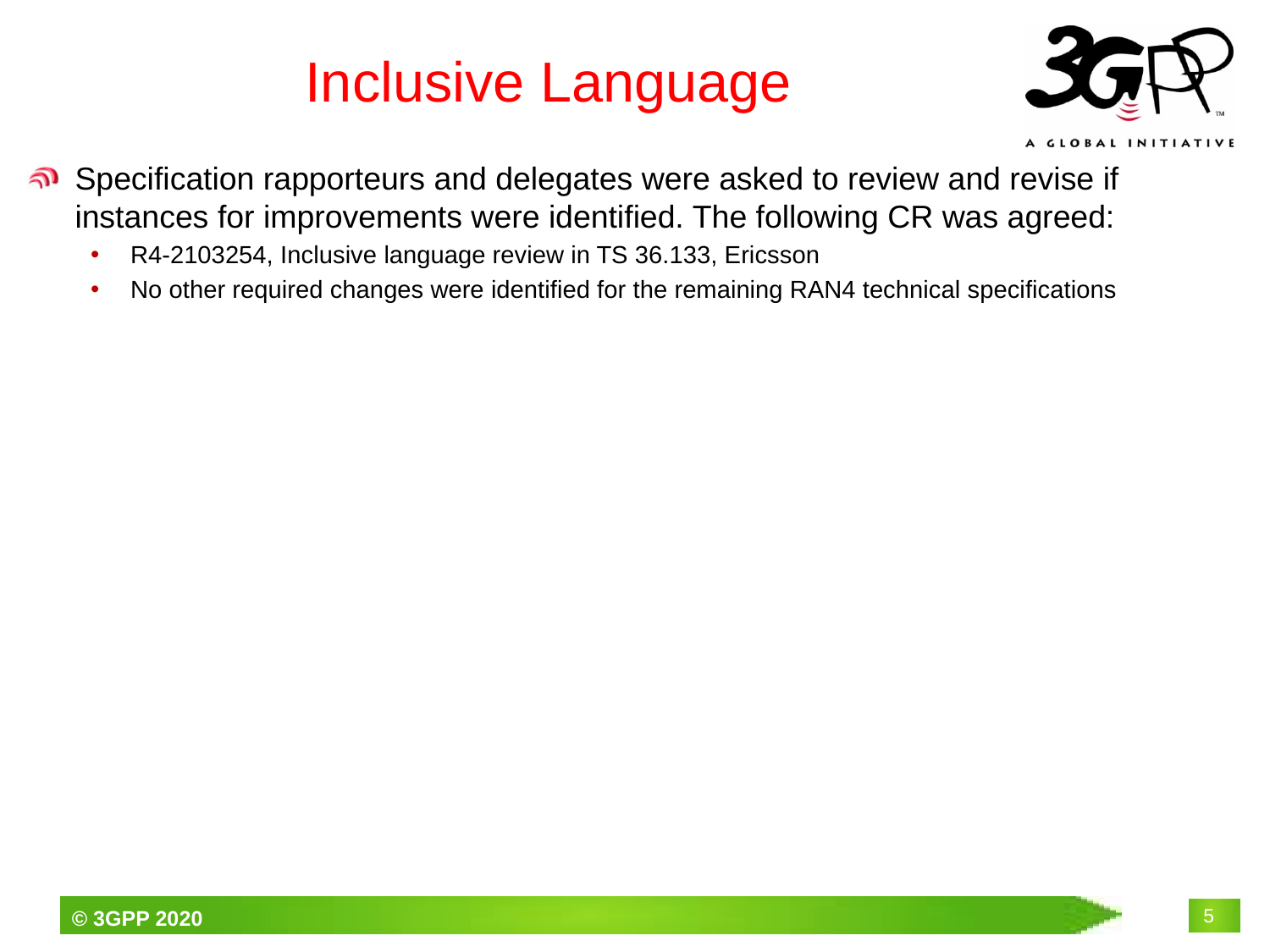

# Inclusive Language

Specification rapporteurs and delegates were asked to review and revise if instances for improvements were identified. The following CR was agreed:
R4-2103254, Inclusive language review in TS 36.133, Ericsson
No other required changes were identified for the remaining RAN4 technical specifications